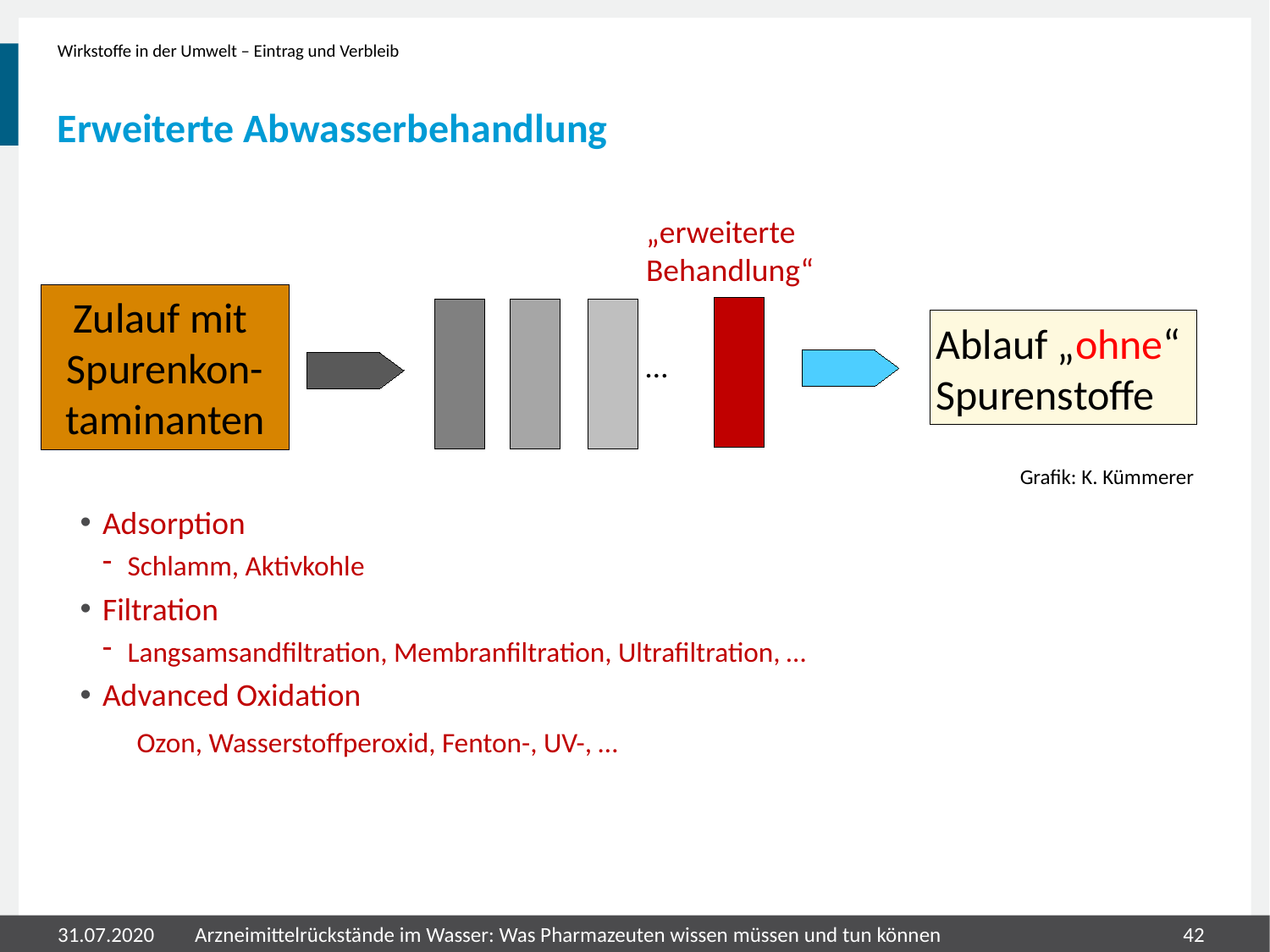

Wirkstoffe in der Umwelt – Eintrag und Verbleib

# Erweiterte Abwasserbehandlung
„erweiterte Behandlung“
Zulauf mit
Spurenkon-
taminanten

Ablauf „ohne“
Spurenstoffe
…

Adsorption
Schlamm, Aktivkohle
Filtration
Langsamsandfiltration, Membranfiltration, Ultrafiltration, …
Advanced Oxidation
     Ozon, Wasserstoffperoxid, Fenton-, UV-, …

Grafik: K. Kümmerer
31.07.2020
Arzneimittelrückstände im Wasser: Was Pharmazeuten wissen müssen und tun können
42